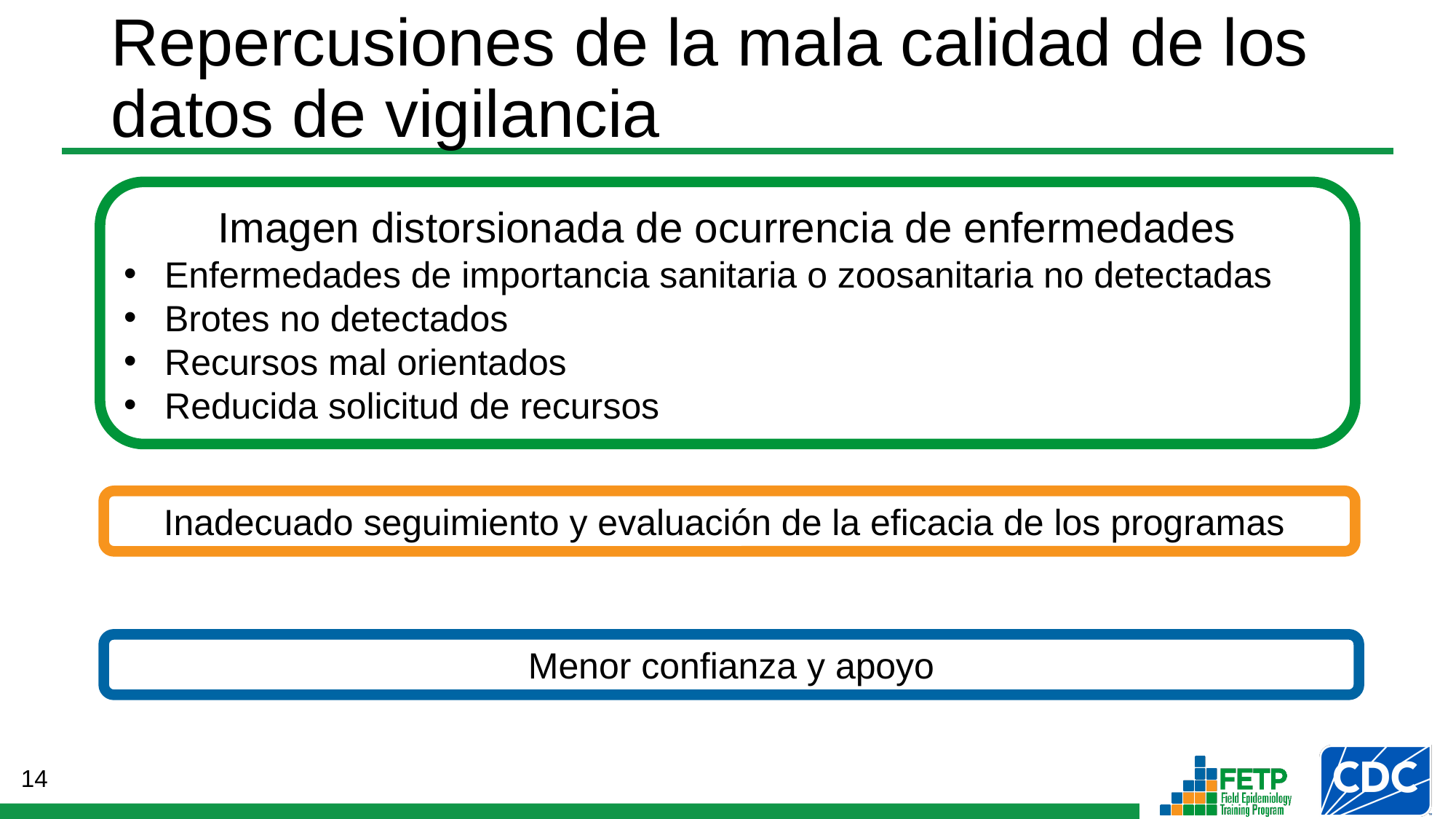

# Repercusiones de la mala calidad de los datos de vigilancia
Imagen distorsionada de ocurrencia de enfermedades
Enfermedades de importancia sanitaria o zoosanitaria no detectadas
Brotes no detectados
Recursos mal orientados
Reducida solicitud de recursos
Inadecuado seguimiento y evaluación de la eficacia de los programas
Menor confianza y apoyo